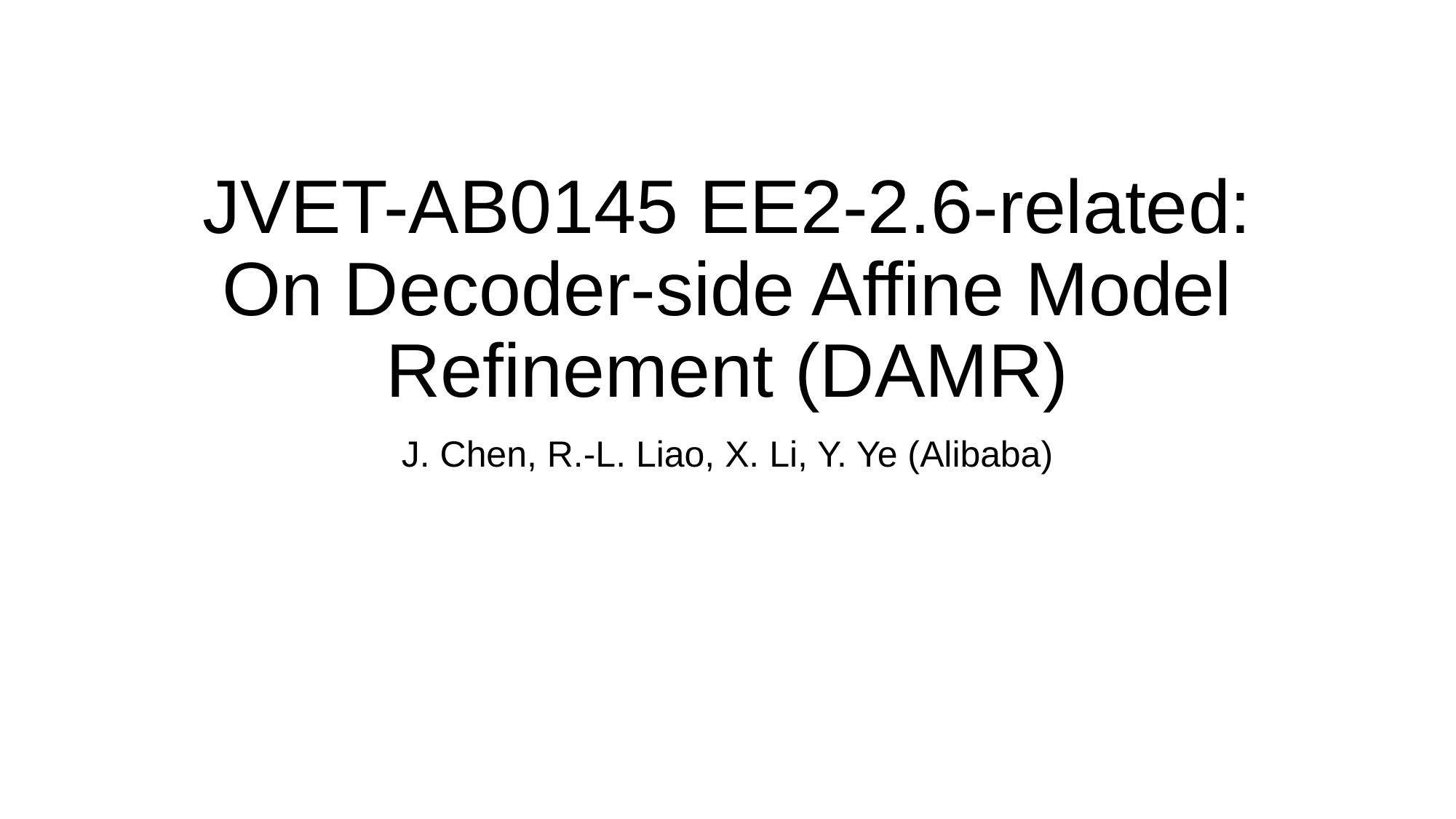

# JVET-AB0145 EE2-2.6-related: On Decoder-side Affine Model Refinement (DAMR)
J. Chen, R.-L. Liao, X. Li, Y. Ye (Alibaba)